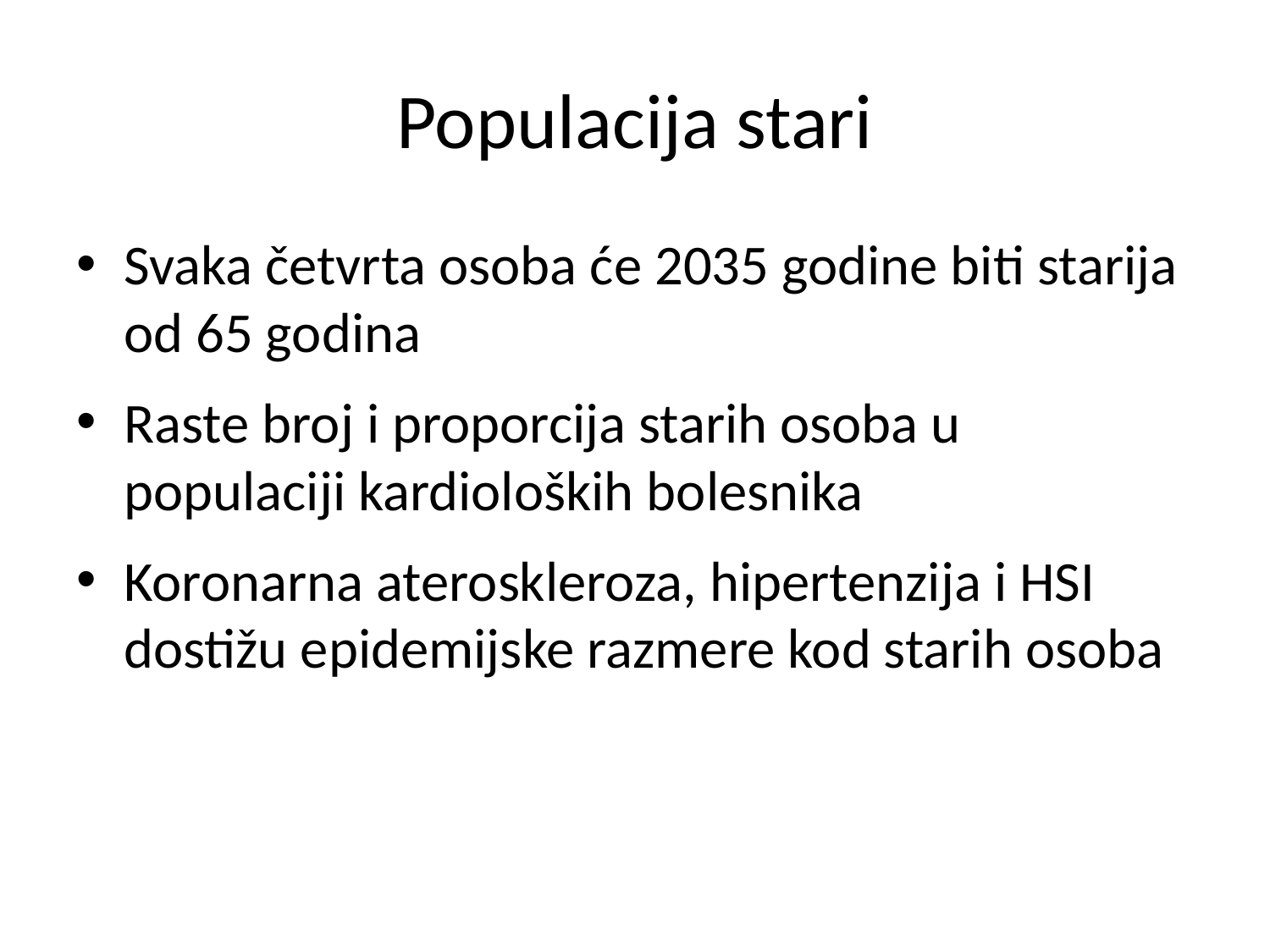

# Populacija stari
Svaka četvrta osoba će 2035 godine biti starija od 65 godina
Raste broj i proporcija starih osoba u populaciji kardioloških bolesnika
Koronarna ateroskleroza, hipertenzija i HSI dostižu epidemijske razmere kod starih osoba